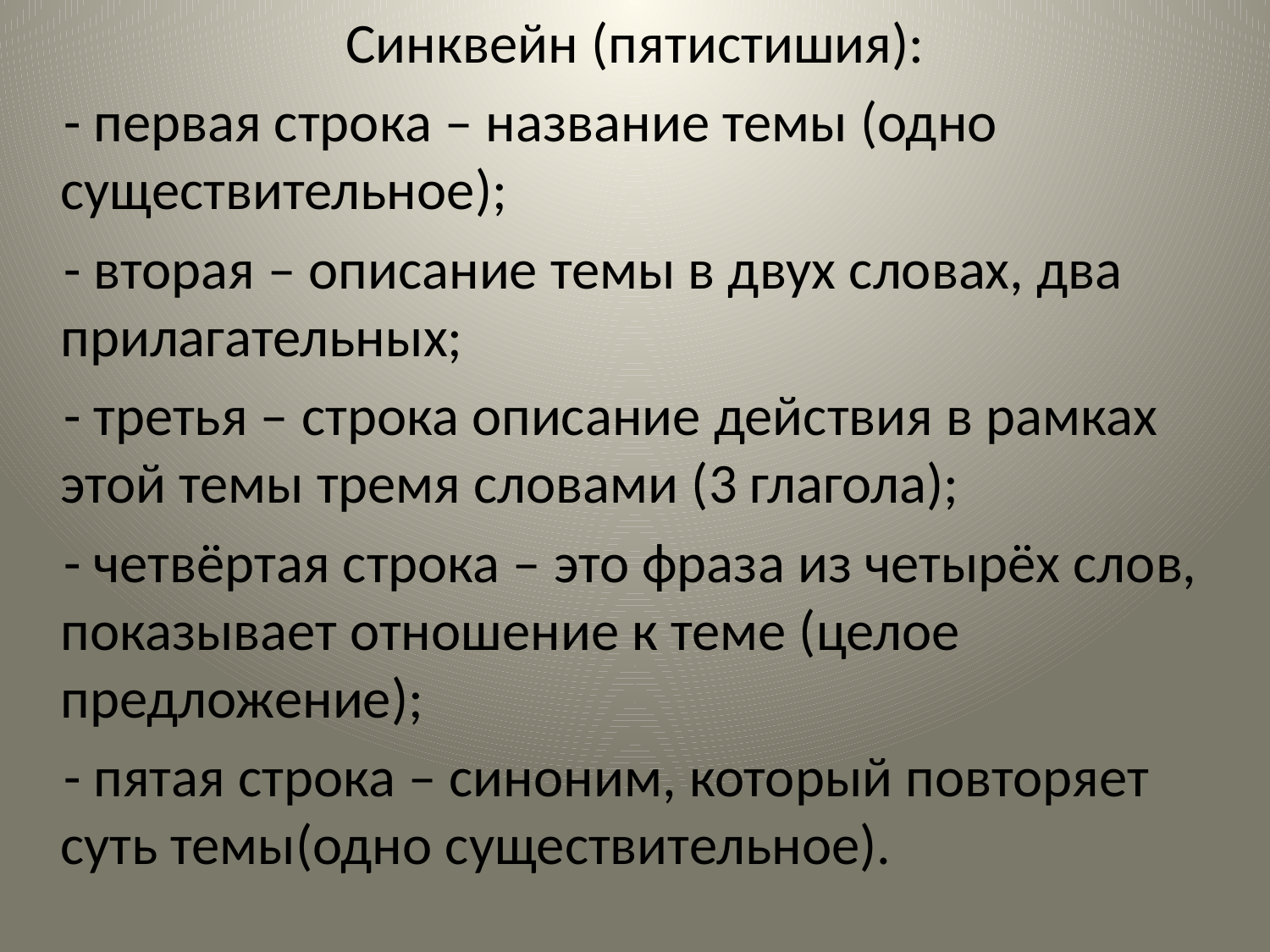

Синквейн (пятистишия):
    - первая строка – название темы (одно существительное);
    - вторая – описание темы в двух словах, два прилагательных;
    - третья – строка описание действия в рамках этой темы тремя словами (3 глагола);
    - четвёртая строка – это фраза из четырёх слов, показывает отношение к теме (целое предложение);
    - пятая строка – синоним, который повторяет суть темы(одно существительное).